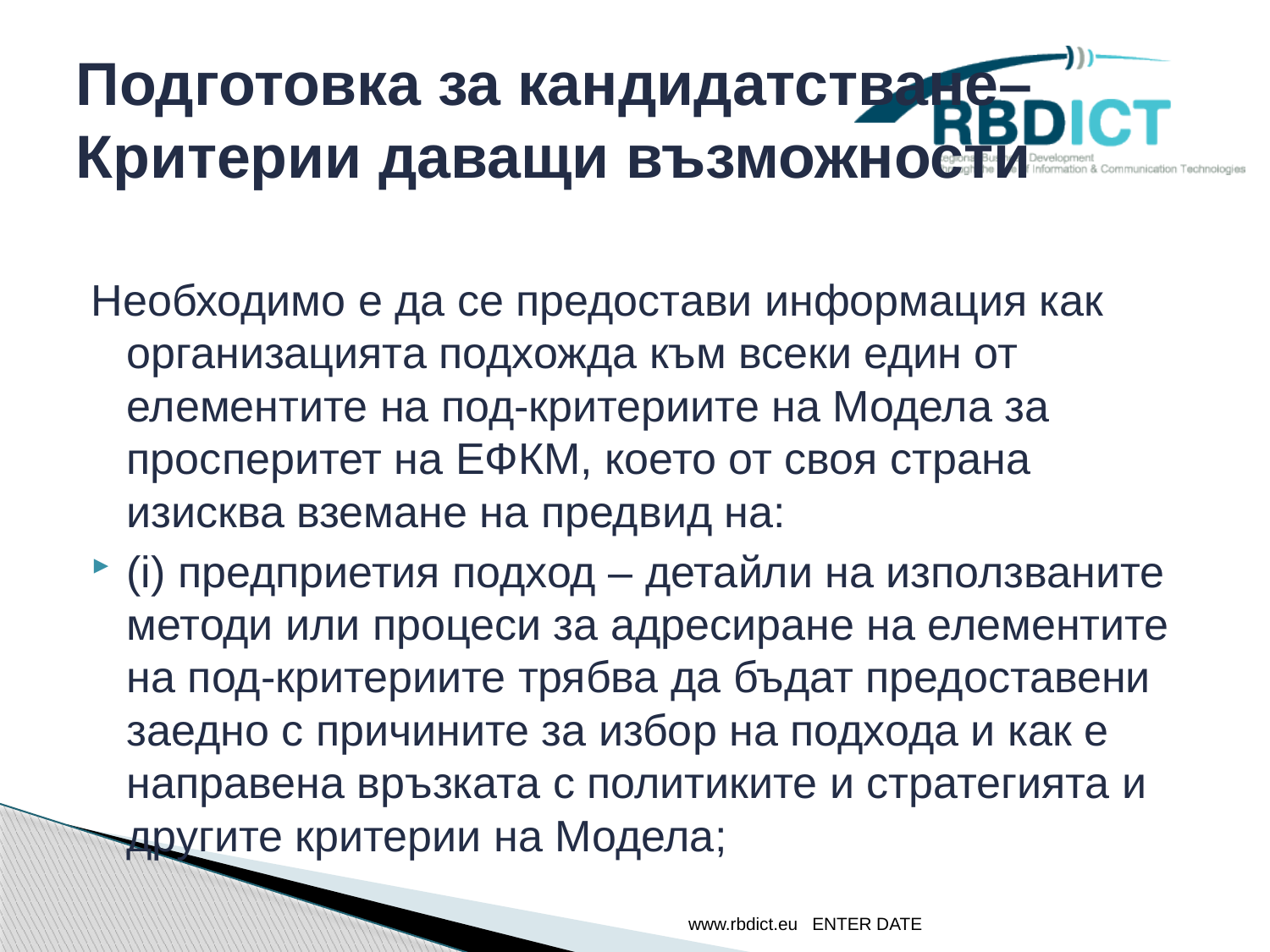

# Подготовка за кандидатстване– Критерии даващи възможности

Необходимо е да се предостави информация как организацията подхожда към всеки един от елементите на под-критериите на Модела за просперитет на ЕФКМ, което от своя страна изисква вземане на предвид на:
(i) предприетия подход – детайли на използваните методи или процеси за адресиране на елементите на под-критериите трябва да бъдат предоставени заедно с причините за избор на подхода и как е направена връзката с политиките и стратегията и другите критерии на Модела;
www.rbdict.eu   ENTER DATE